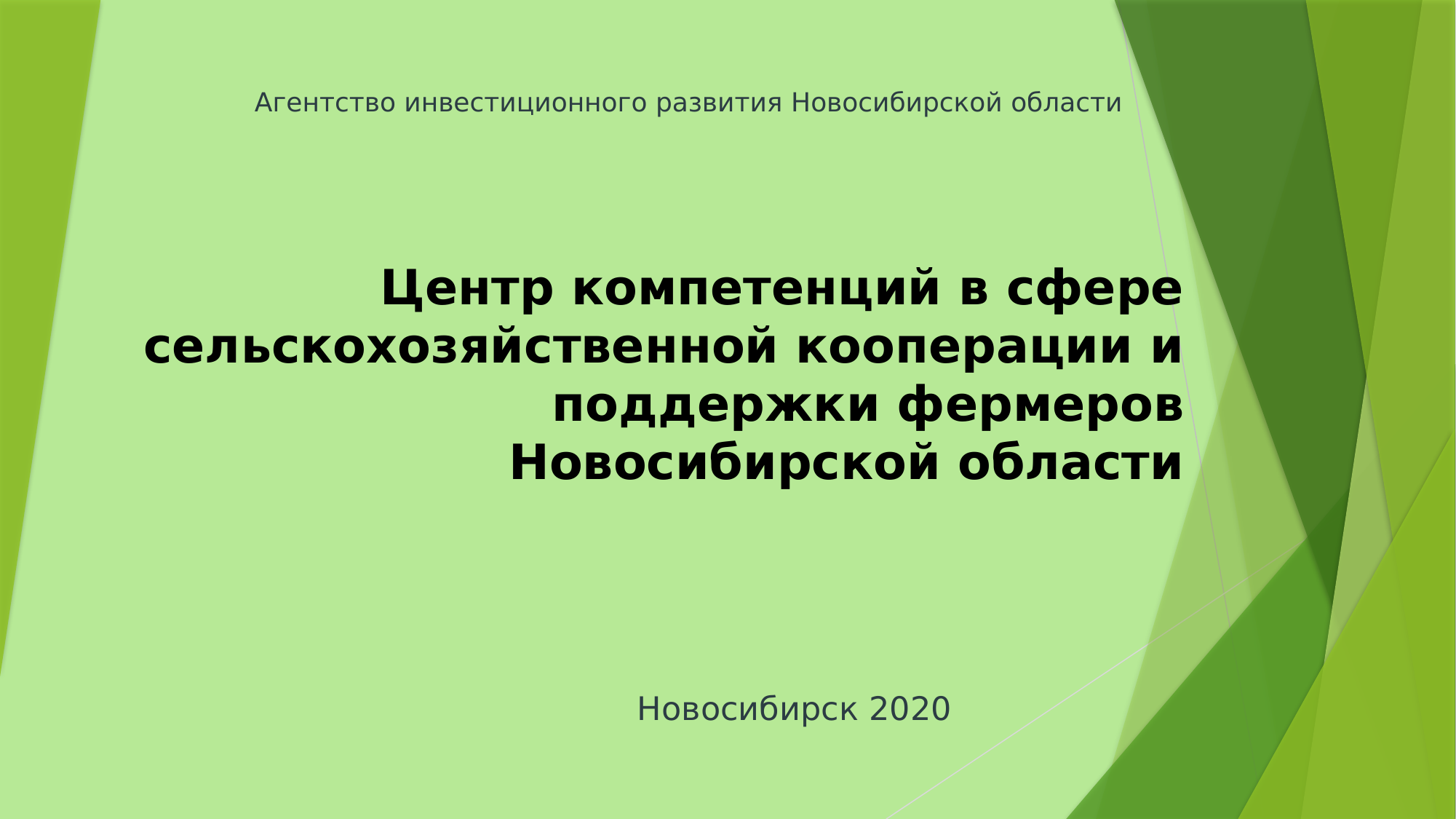

Агентство инвестиционного развития Новосибирской области

# Центр компетенций в сфере сельскохозяйственной кооперации и поддержки фермеров Новосибирской области
Новосибирск 2020